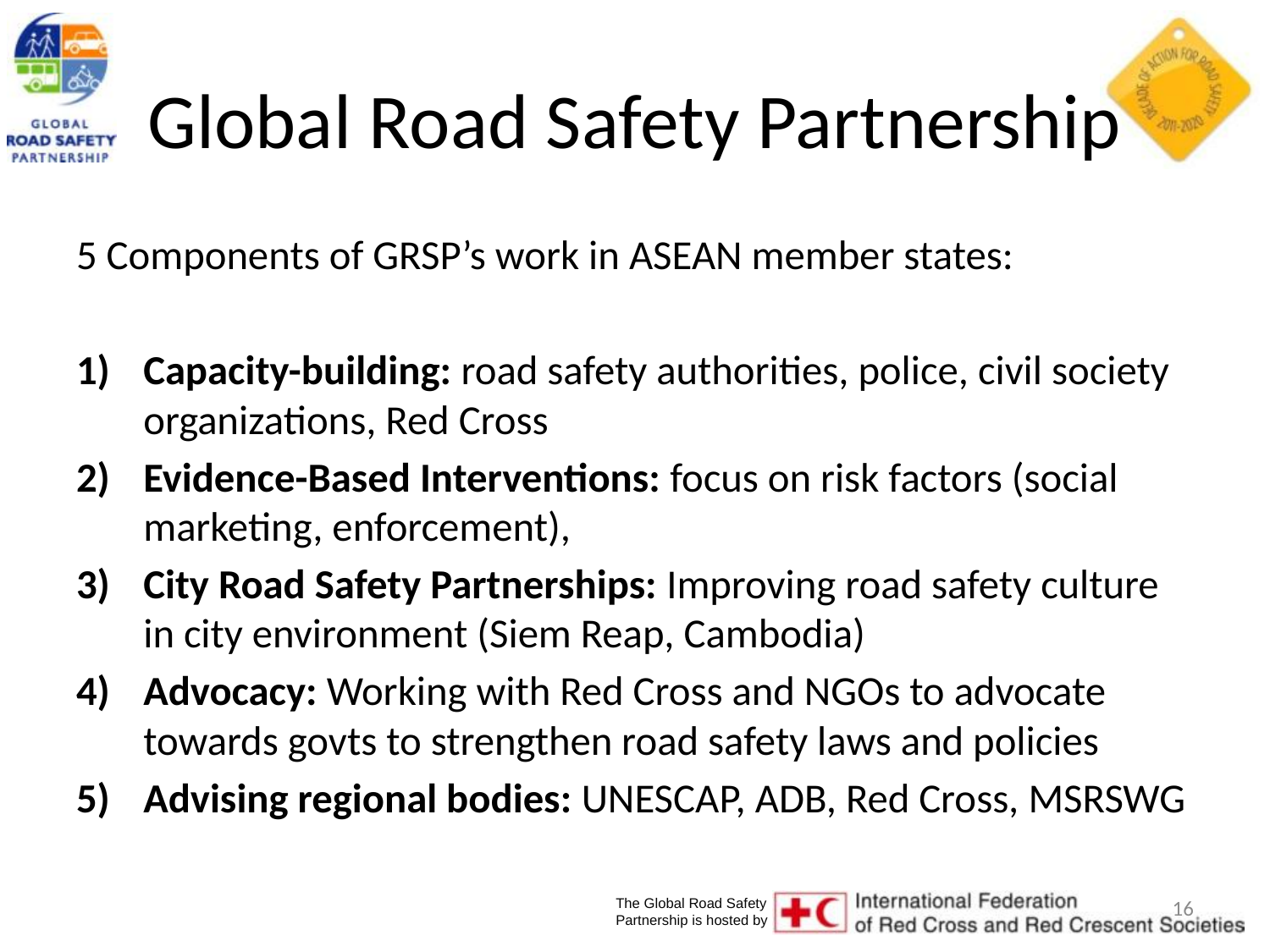

# Global Road Safety Partnership
5 Components of GRSP’s work in ASEAN member states:

Capacity-building: road safety authorities, police, civil society organizations, Red Cross
Evidence-Based Interventions: focus on risk factors (social marketing, enforcement),
City Road Safety Partnerships: Improving road safety culture in city environment (Siem Reap, Cambodia)
Advocacy: Working with Red Cross and NGOs to advocate towards govts to strengthen road safety laws and policies
Advising regional bodies: UNESCAP, ADB, Red Cross, MSRSWG
16